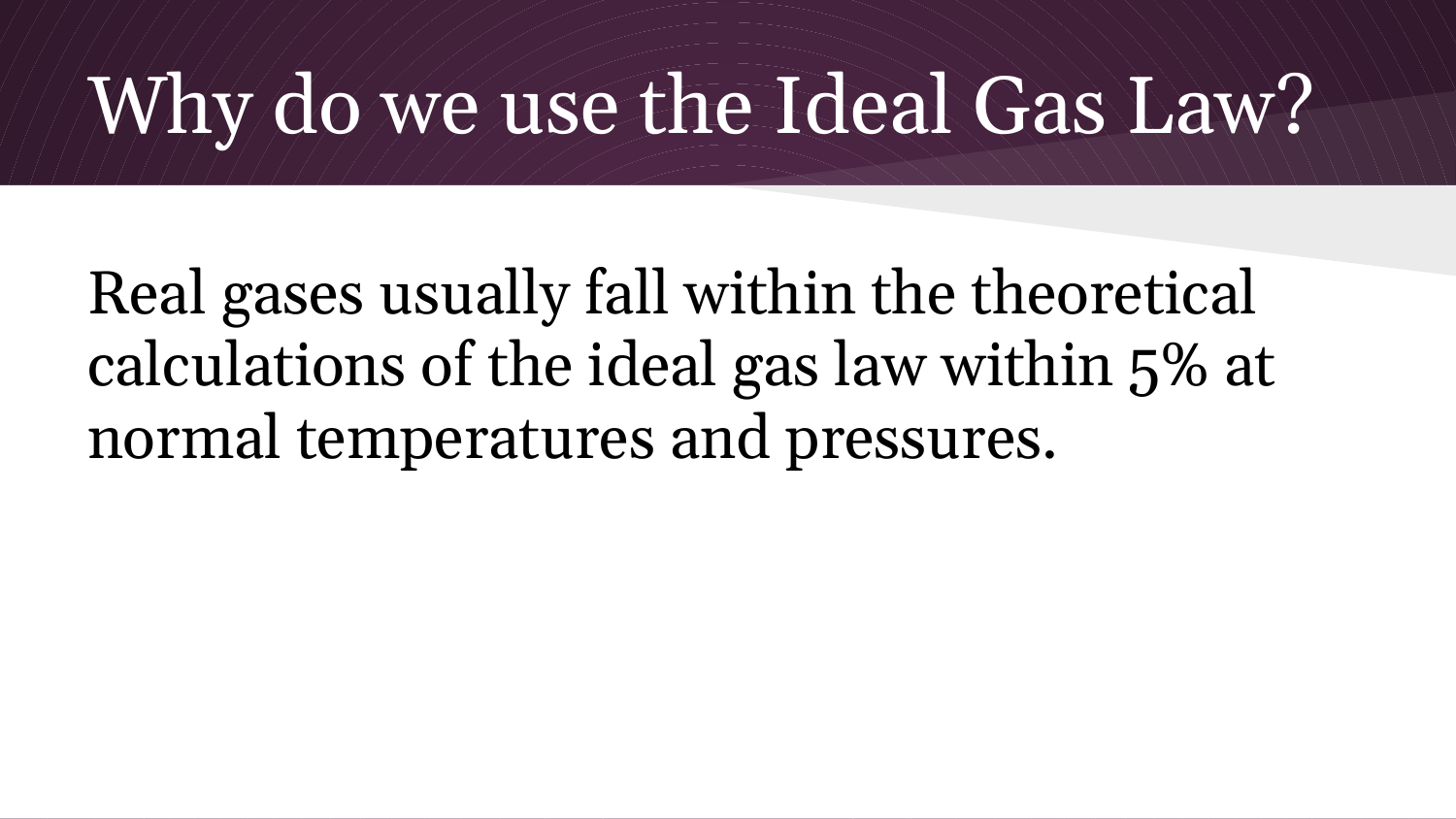

# Why do we use the Ideal Gas Law?
Real gases usually fall within the theoretical calculations of the ideal gas law within 5% at normal temperatures and pressures.